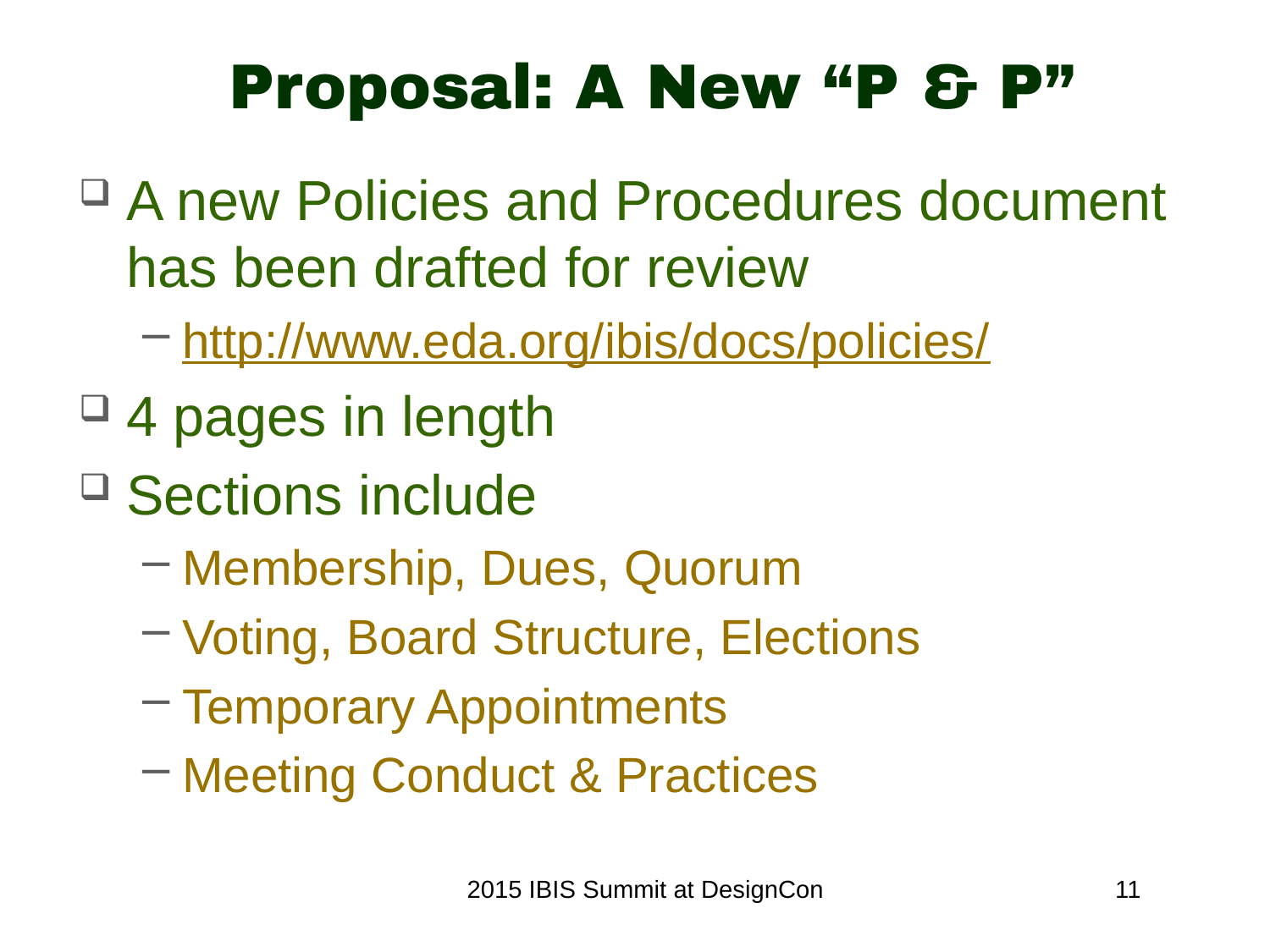

# Proposal: A New “P & P”
A new Policies and Procedures document has been drafted for review
http://www.eda.org/ibis/docs/policies/
4 pages in length
Sections include
Membership, Dues, Quorum
Voting, Board Structure, Elections
Temporary Appointments
Meeting Conduct & Practices

2015 IBIS Summit at DesignCon

11